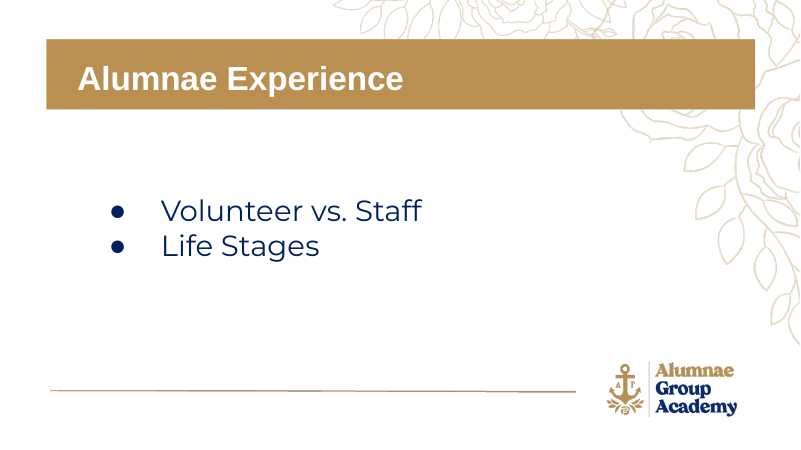

Alumnae Experience

Volunteer vs. Staff
Life Stages